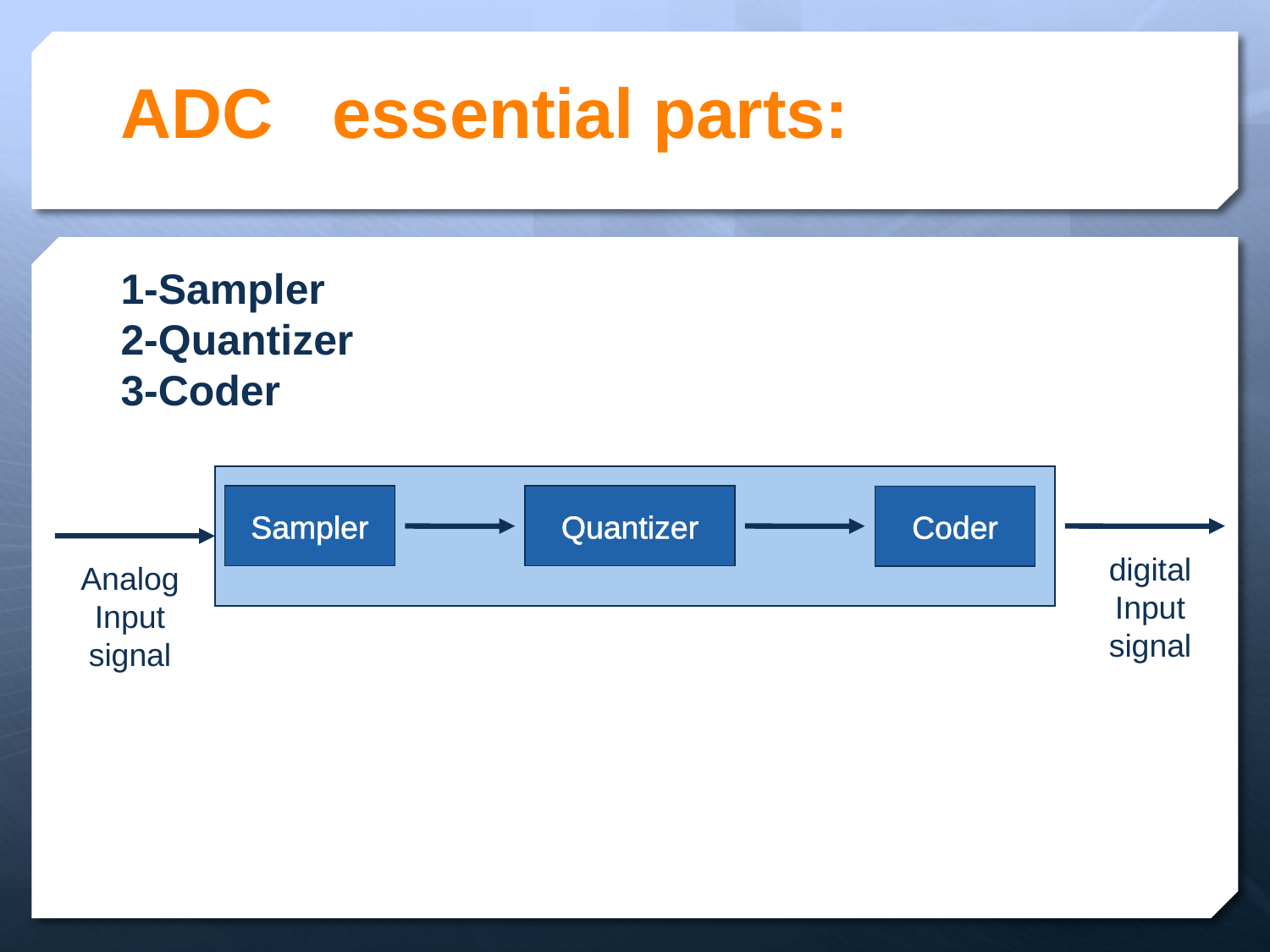

# ADC   essential parts:
1-Sampler
2-Quantizer
3-Coder

Sampler
Quantizer
Coder

digital
Input
signal
Analog
Input
signal